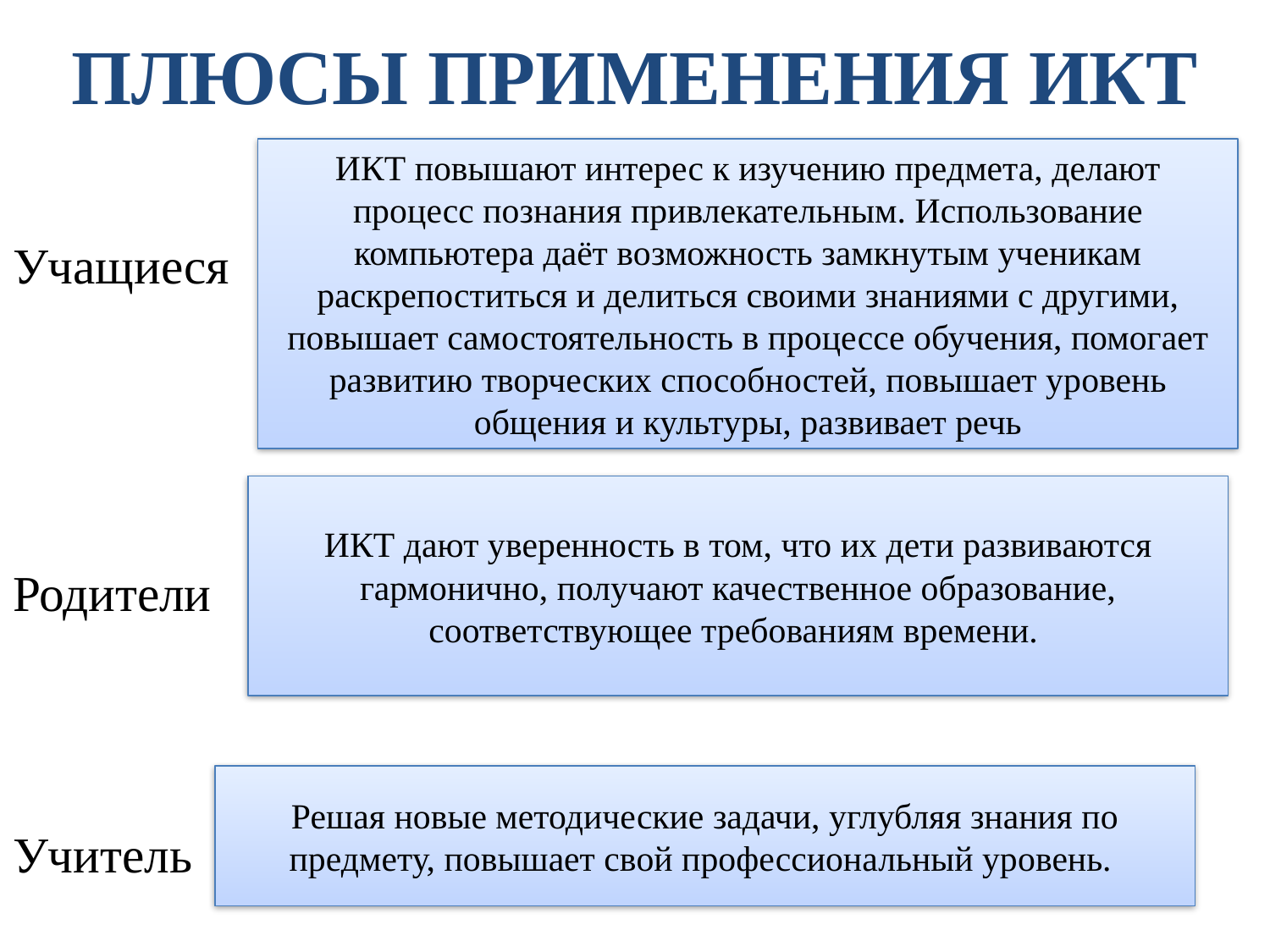

ПЛЮСЫ ПРИМЕНЕНИЯ ИКТ

Учащиеся

Родители

Учитель
ИКТ повышают интерес к изучению предмета, делают процесс познания привлекательным. Использование компьютера даёт возможность замкнутым ученикам раскрепоститься и делиться своими знаниями с другими, повышает самостоятельность в процессе обучения, помогает развитию творческих способностей, повышает уровень общения и культуры, развивает речь
ИКТ дают уверенность в том, что их дети развиваются гармонично, получают качественное образование, соответствующее требованиям времени.
Решая новые методические задачи, углубляя знания по предмету, повышает свой профессиональный уровень.